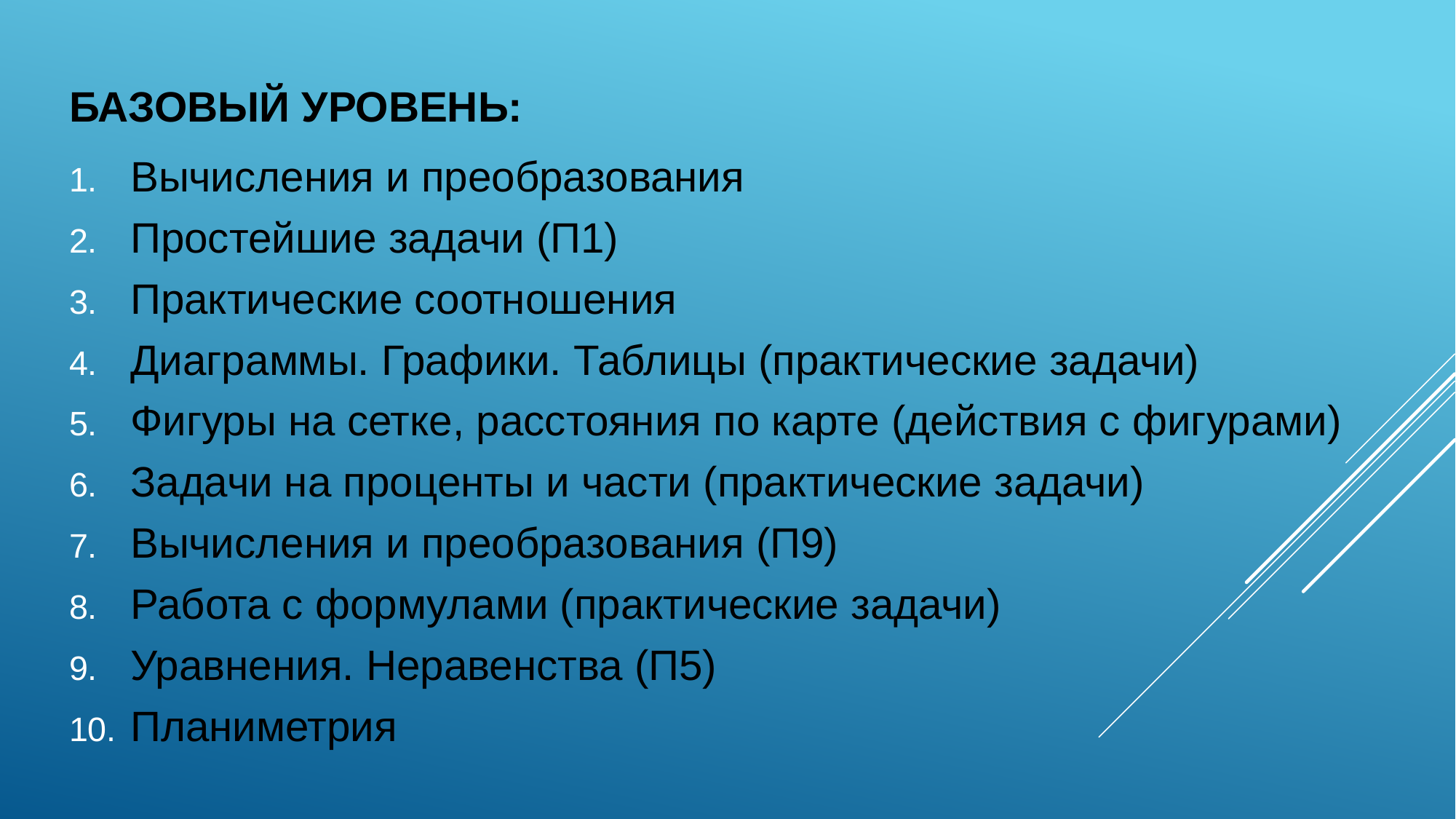

БАЗОВЫЙ УРОВЕНЬ:
Вычисления и преобразования
Простейшие задачи (П1)
Практические соотношения
Диаграммы. Графики. Таблицы (практические задачи)
Фигуры на сетке, расстояния по карте (действия с фигурами)
Задачи на проценты и части (практические задачи)
Вычисления и преобразования (П9)
Работа с формулами (практические задачи)
Уравнения. Неравенства (П5)
Планиметрия